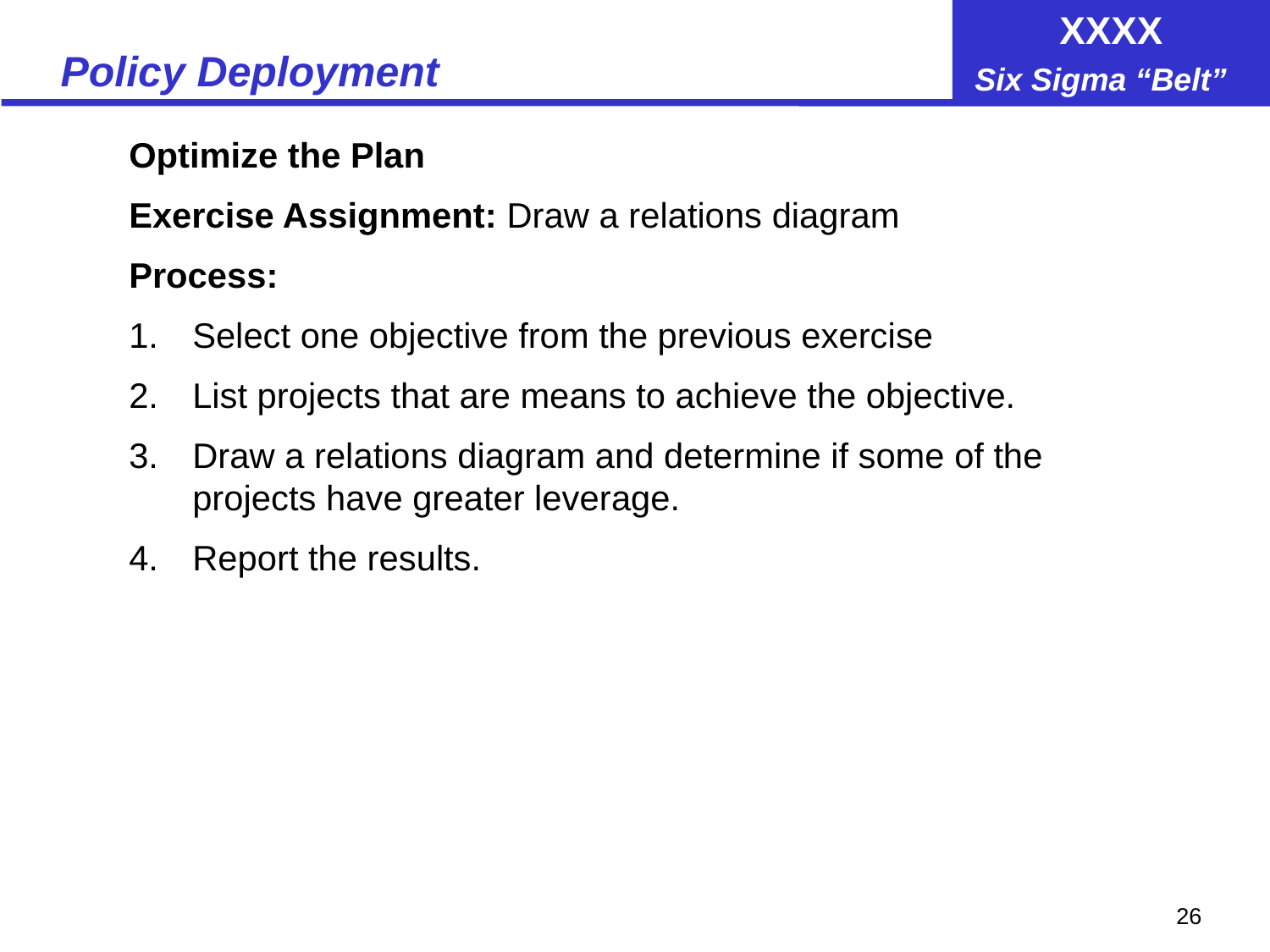

# Policy Deployment
Optimize the Plan
Exercise Assignment: Draw a relations diagram
Process:
Select one objective from the previous exercise
List projects that are means to achieve the objective.
Draw a relations diagram and determine if some of the projects have greater leverage.
Report the results.